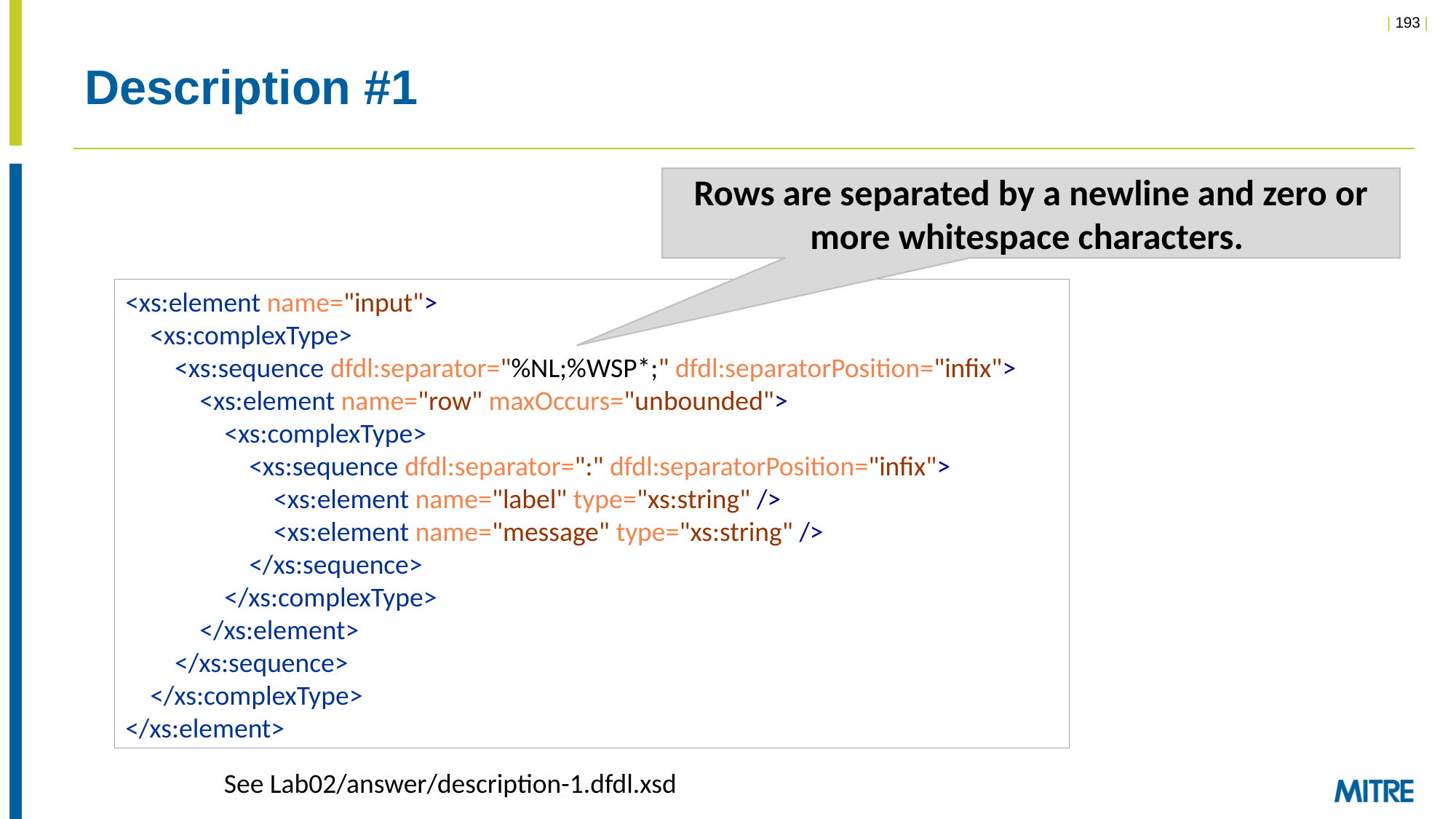

# Description #1
Rows are separated by a newline and zero or more whitespace characters.
<xs:element name="input">
    <xs:complexType>
        <xs:sequence dfdl:separator="%NL;%WSP*;" dfdl:separatorPosition="infix">
            <xs:element name="row" maxOccurs="unbounded">
                <xs:complexType>
                    <xs:sequence dfdl:separator=":" dfdl:separatorPosition="infix">
                        <xs:element name="label" type="xs:string" />
                        <xs:element name="message" type="xs:string" />
                    </xs:sequence>
                </xs:complexType>
            </xs:element>
        </xs:sequence>
    </xs:complexType>
</xs:element>
See Lab02/answer/description-1.dfdl.xsd